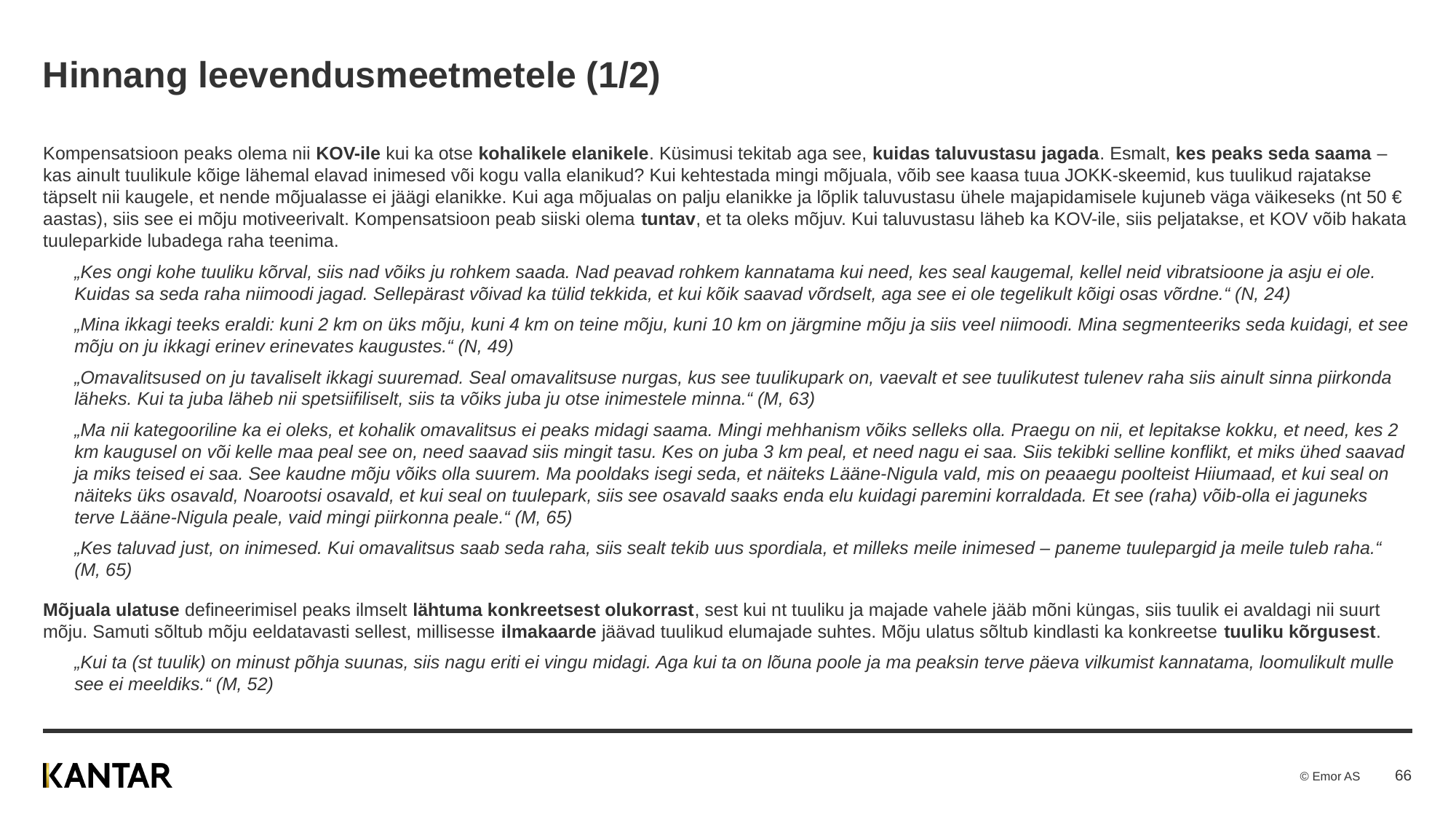

# Hinnang leevendusmeetmetele (1/2)
Kompensatsioon peaks olema nii KOV-ile kui ka otse kohalikele elanikele. Küsimusi tekitab aga see, kuidas taluvustasu jagada. Esmalt, kes peaks seda saama – kas ainult tuulikule kõige lähemal elavad inimesed või kogu valla elanikud? Kui kehtestada mingi mõjuala, võib see kaasa tuua JOKK-skeemid, kus tuulikud rajatakse täpselt nii kaugele, et nende mõjualasse ei jäägi elanikke. Kui aga mõjualas on palju elanikke ja lõplik taluvustasu ühele majapidamisele kujuneb väga väikeseks (nt 50 € aastas), siis see ei mõju motiveerivalt. Kompensatsioon peab siiski olema tuntav, et ta oleks mõjuv. Kui taluvustasu läheb ka KOV-ile, siis peljatakse, et KOV võib hakata tuuleparkide lubadega raha teenima.
„Kes ongi kohe tuuliku kõrval, siis nad võiks ju rohkem saada. Nad peavad rohkem kannatama kui need, kes seal kaugemal, kellel neid vibratsioone ja asju ei ole. Kuidas sa seda raha niimoodi jagad. Sellepärast võivad ka tülid tekkida, et kui kõik saavad võrdselt, aga see ei ole tegelikult kõigi osas võrdne.“ (N, 24)
„Mina ikkagi teeks eraldi: kuni 2 km on üks mõju, kuni 4 km on teine mõju, kuni 10 km on järgmine mõju ja siis veel niimoodi. Mina segmenteeriks seda kuidagi, et see mõju on ju ikkagi erinev erinevates kaugustes.“ (N, 49)
„Omavalitsused on ju tavaliselt ikkagi suuremad. Seal omavalitsuse nurgas, kus see tuulikupark on, vaevalt et see tuulikutest tulenev raha siis ainult sinna piirkonda läheks. Kui ta juba läheb nii spetsiifiliselt, siis ta võiks juba ju otse inimestele minna.“ (M, 63)
„Ma nii kategooriline ka ei oleks, et kohalik omavalitsus ei peaks midagi saama. Mingi mehhanism võiks selleks olla. Praegu on nii, et lepitakse kokku, et need, kes 2 km kaugusel on või kelle maa peal see on, need saavad siis mingit tasu. Kes on juba 3 km peal, et need nagu ei saa. Siis tekibki selline konflikt, et miks ühed saavad ja miks teised ei saa. See kaudne mõju võiks olla suurem. Ma pooldaks isegi seda, et näiteks Lääne-Nigula vald, mis on peaaegu poolteist Hiiumaad, et kui seal on näiteks üks osavald, Noarootsi osavald, et kui seal on tuulepark, siis see osavald saaks enda elu kuidagi paremini korraldada. Et see (raha) võib-olla ei jaguneks terve Lääne-Nigula peale, vaid mingi piirkonna peale.“ (M, 65)
„Kes taluvad just, on inimesed. Kui omavalitsus saab seda raha, siis sealt tekib uus spordiala, et milleks meile inimesed – paneme tuulepargid ja meile tuleb raha.“ (M, 65)
Mõjuala ulatuse defineerimisel peaks ilmselt lähtuma konkreetsest olukorrast, sest kui nt tuuliku ja majade vahele jääb mõni küngas, siis tuulik ei avaldagi nii suurt mõju. Samuti sõltub mõju eeldatavasti sellest, millisesse ilmakaarde jäävad tuulikud elumajade suhtes. Mõju ulatus sõltub kindlasti ka konkreetse tuuliku kõrgusest.
„Kui ta (st tuulik) on minust põhja suunas, siis nagu eriti ei vingu midagi. Aga kui ta on lõuna poole ja ma peaksin terve päeva vilkumist kannatama, loomulikult mulle see ei meeldiks.“ (M, 52)
66